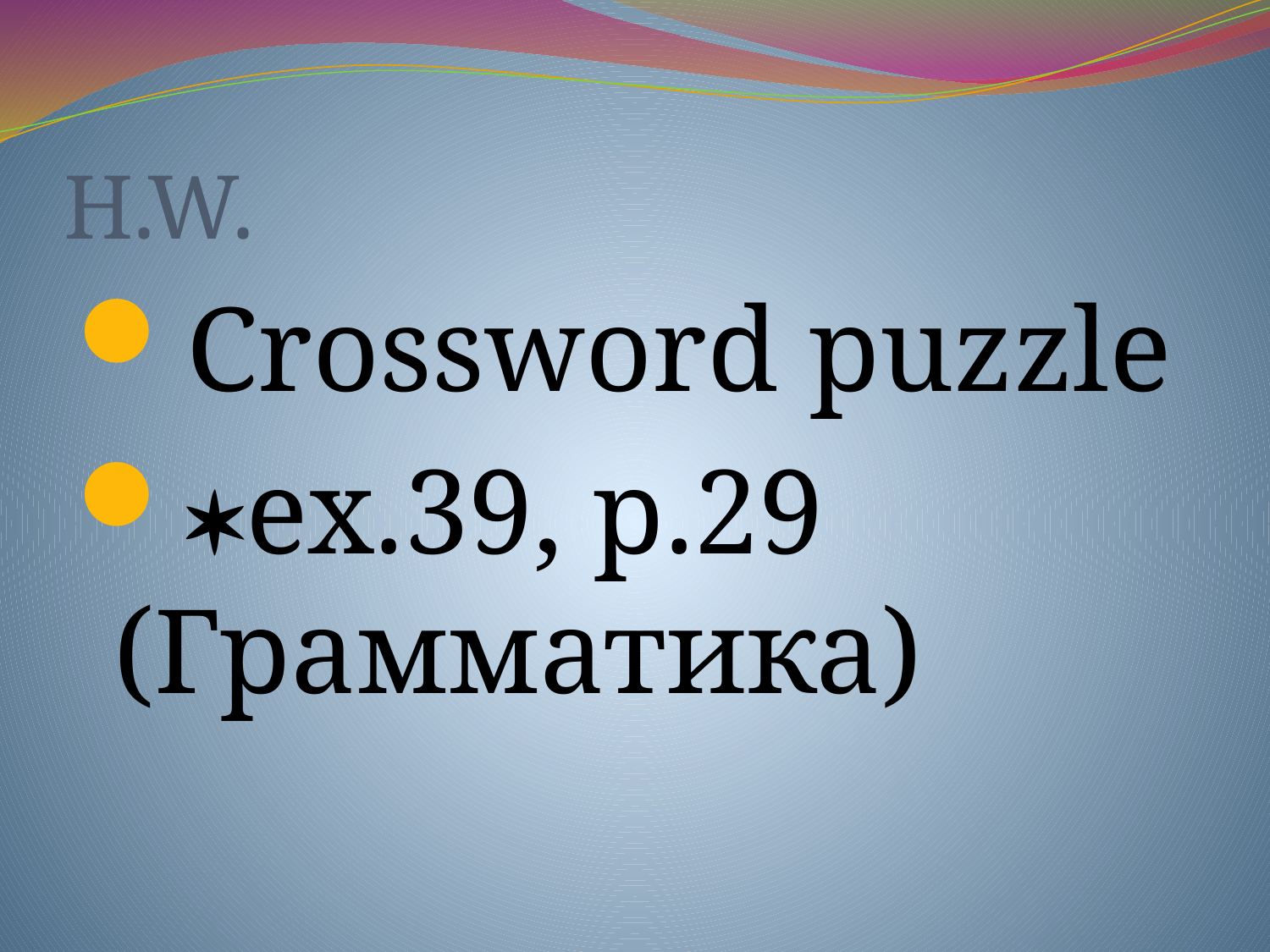

# H.W.
Crossword puzzle
∗ex.39, p.29 (Грамматика)